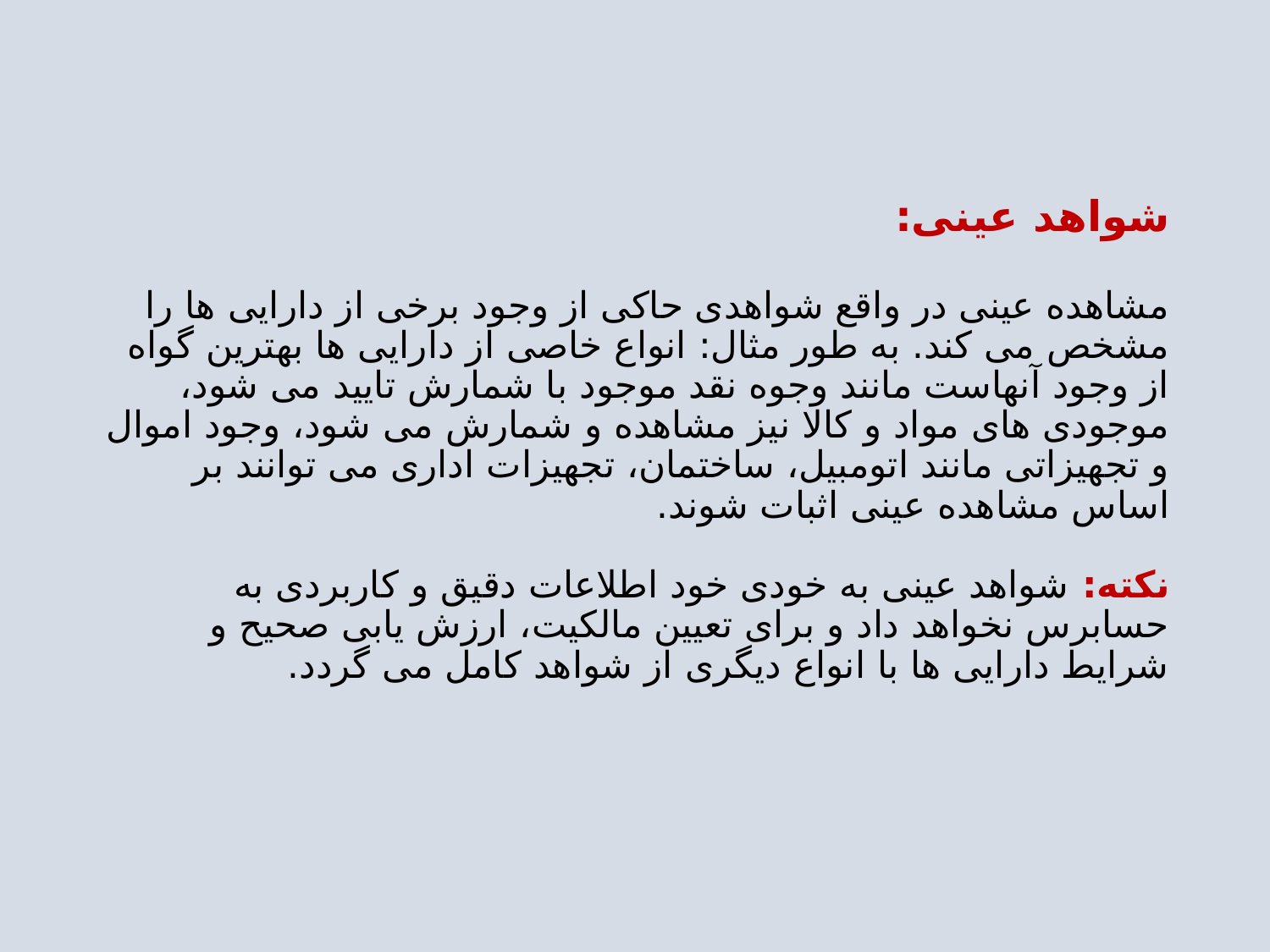

# شواهد عینی: مشاهده عینی در واقع شواهدی حاکی از وجود برخی از دارایی ها را مشخص می کند. به طور مثال: انواع خاصی از دارایی ها بهترین گواه از وجود آنهاست مانند وجوه نقد موجود با شمارش تایید می شود، موجودی های مواد و کالا نیز مشاهده و شمارش می شود، وجود اموال و تجهیزاتی مانند اتومبیل، ساختمان، تجهیزات اداری می توانند بر اساس مشاهده عینی اثبات شوند. نکته: شواهد عینی به خودی خود اطلاعات دقیق و کاربردی به حسابرس نخواهد داد و برای تعیین مالکیت، ارزش یابی صحیح و شرایط دارایی ها با انواع دیگری از شواهد کامل می گردد.